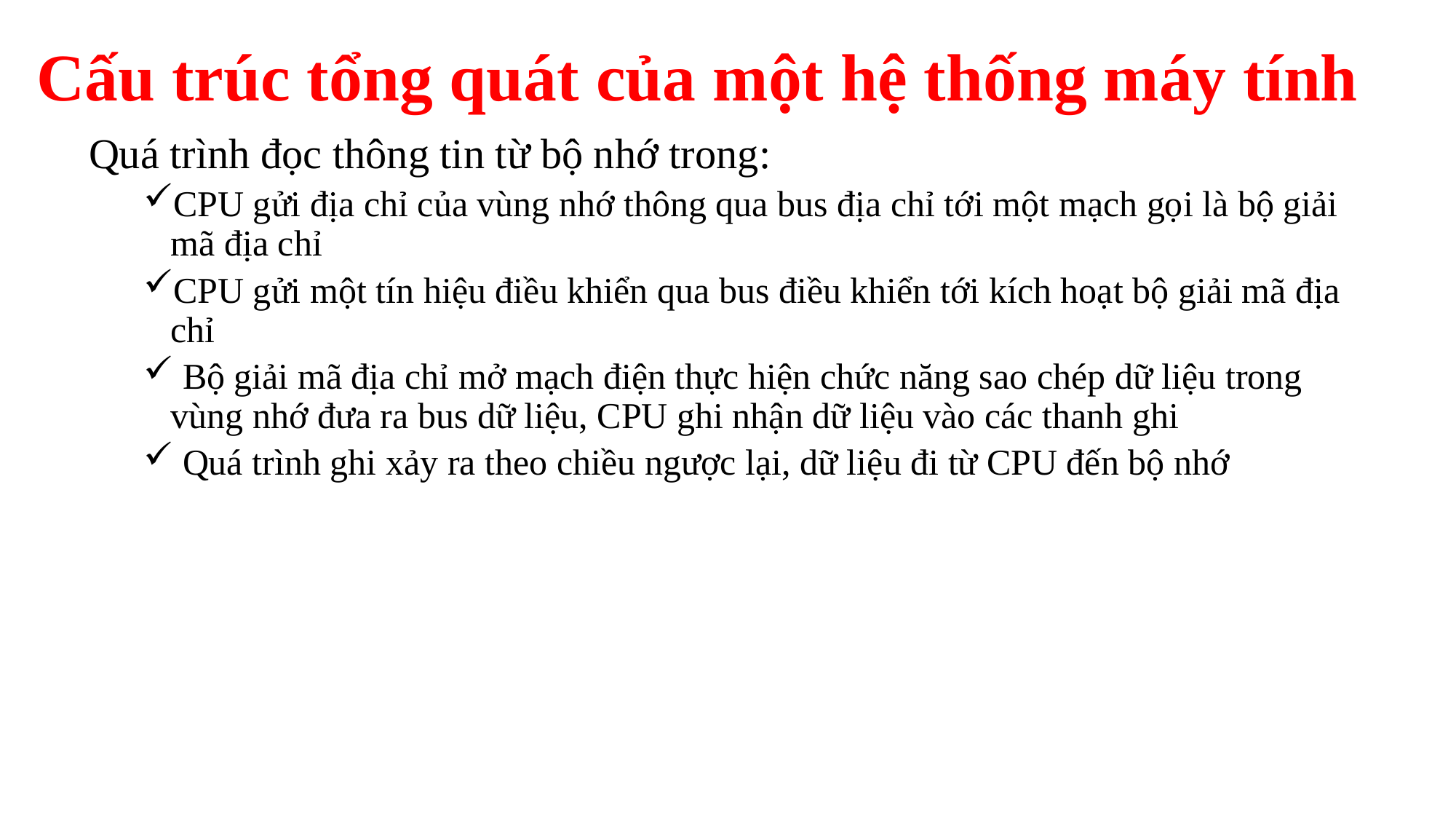

# Cấu trúc tổng quát của một hệ thống máy tính
Quá trình đọc thông tin từ bộ nhớ trong:
CPU gửi địa chỉ của vùng nhớ thông qua bus địa chỉ tới một mạch gọi là bộ giải mã địa chỉ
CPU gửi một tín hiệu điều khiển qua bus điều khiển tới kích hoạt bộ giải mã địa chỉ
 Bộ giải mã địa chỉ mở mạch điện thực hiện chức năng sao chép dữ liệu trong vùng nhớ đưa ra bus dữ liệu, CPU ghi nhận dữ liệu vào các thanh ghi
 Quá trình ghi xảy ra theo chiều ngược lại, dữ liệu đi từ CPU đến bộ nhớ